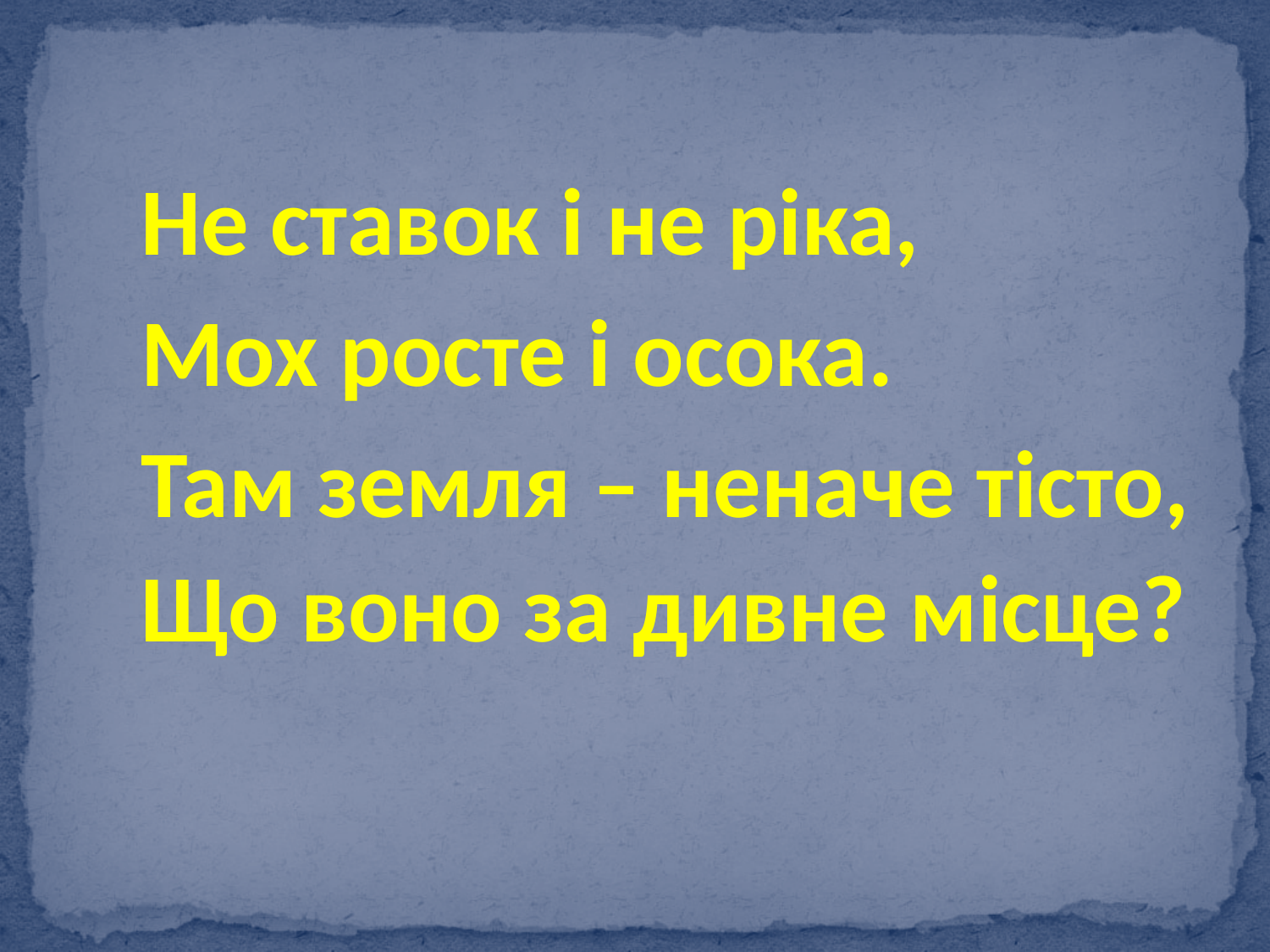

#
   Не ставок і не ріка,
   Мох росте і осока.
   Там земля – неначе тісто,
   Що воно за дивне місце?